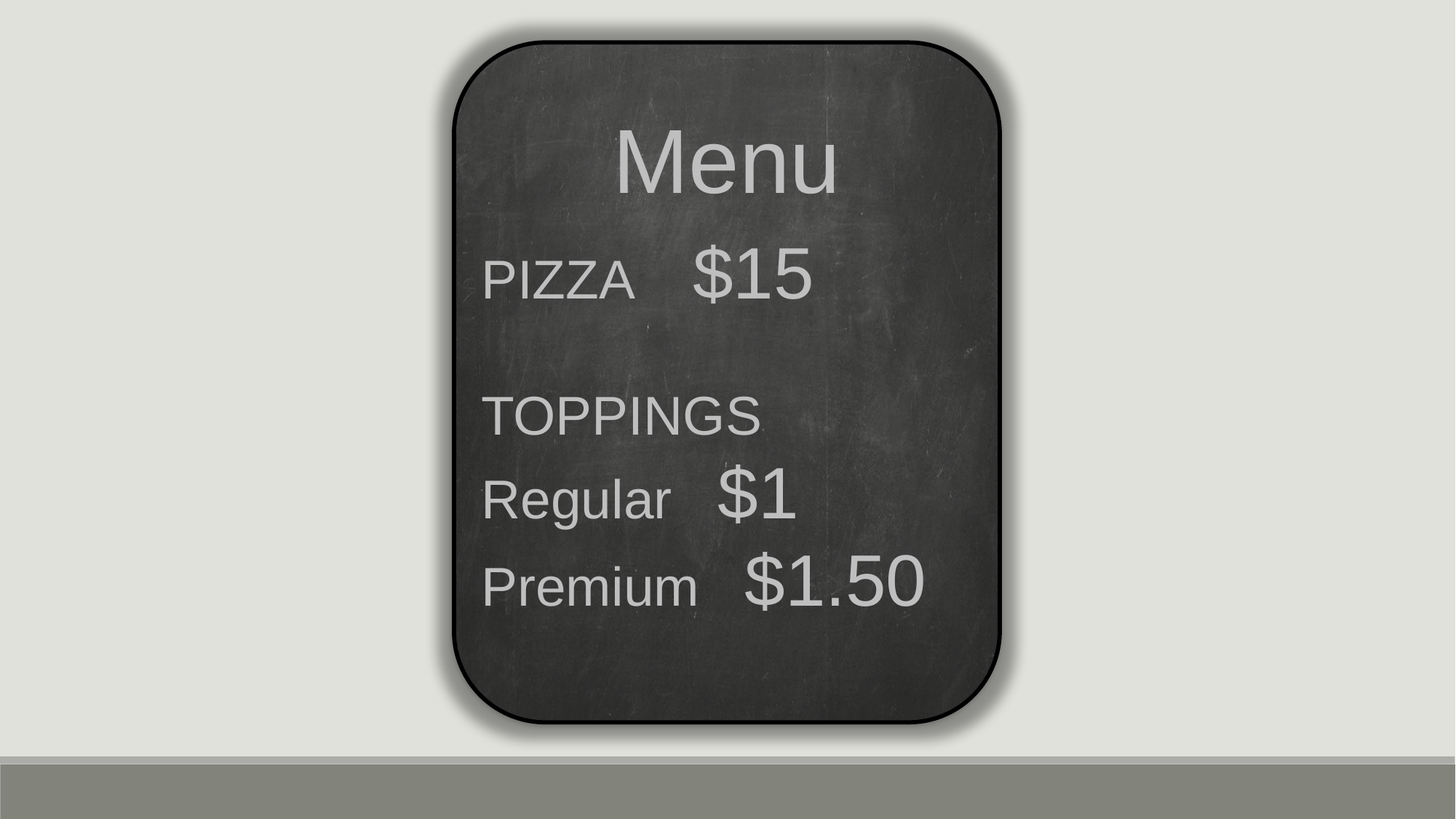

Menu

PIZZA    $15

TOPPINGS
Regular   $1
Premium   $1.50